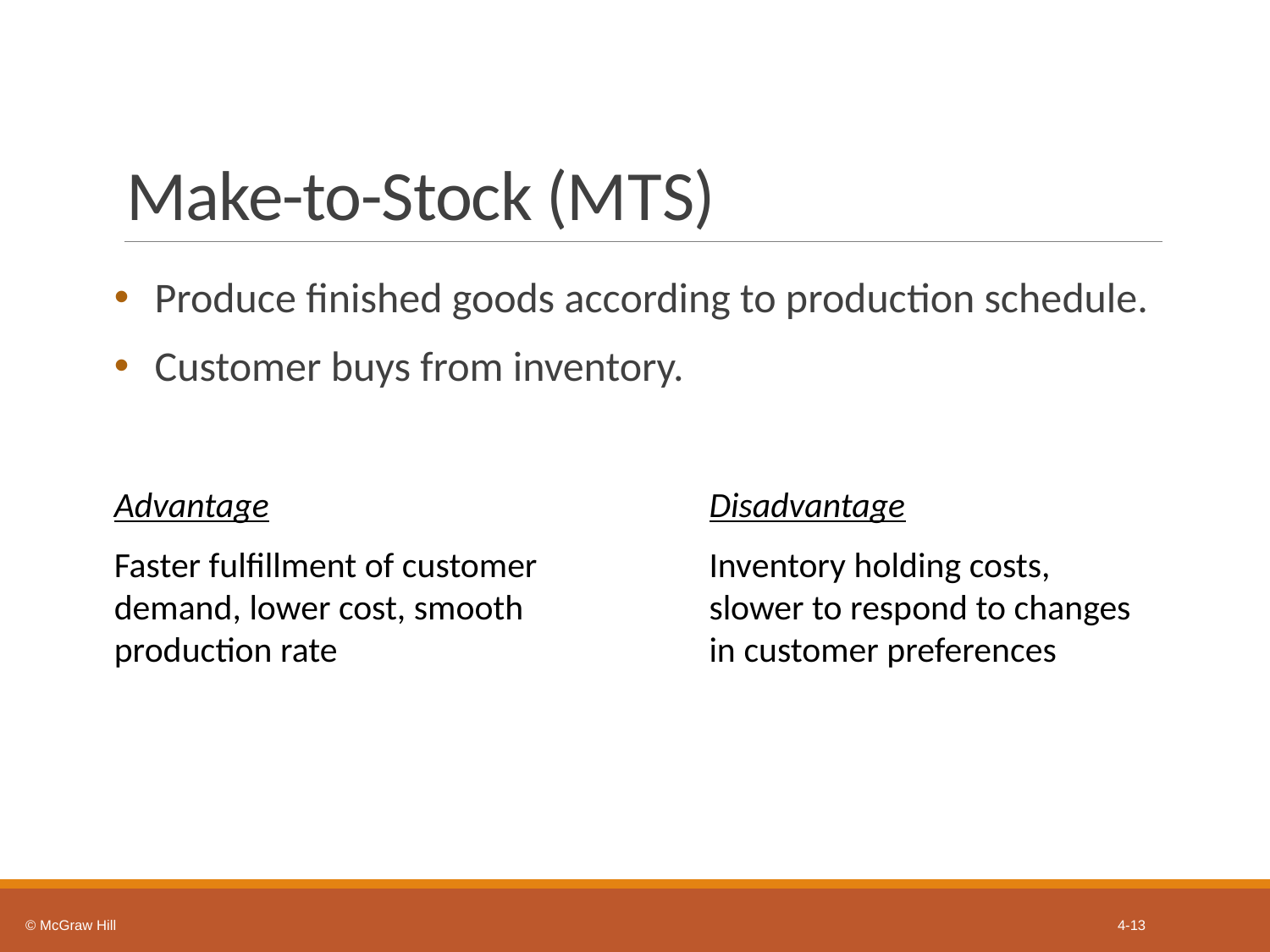

# Make-to-Stock (M T S)
Produce finished goods according to production schedule.
Customer buys from inventory.
Advantage
Faster fulfillment of customer demand, lower cost, smooth production rate
Disadvantage
Inventory holding costs, slower to respond to changes in customer preferences